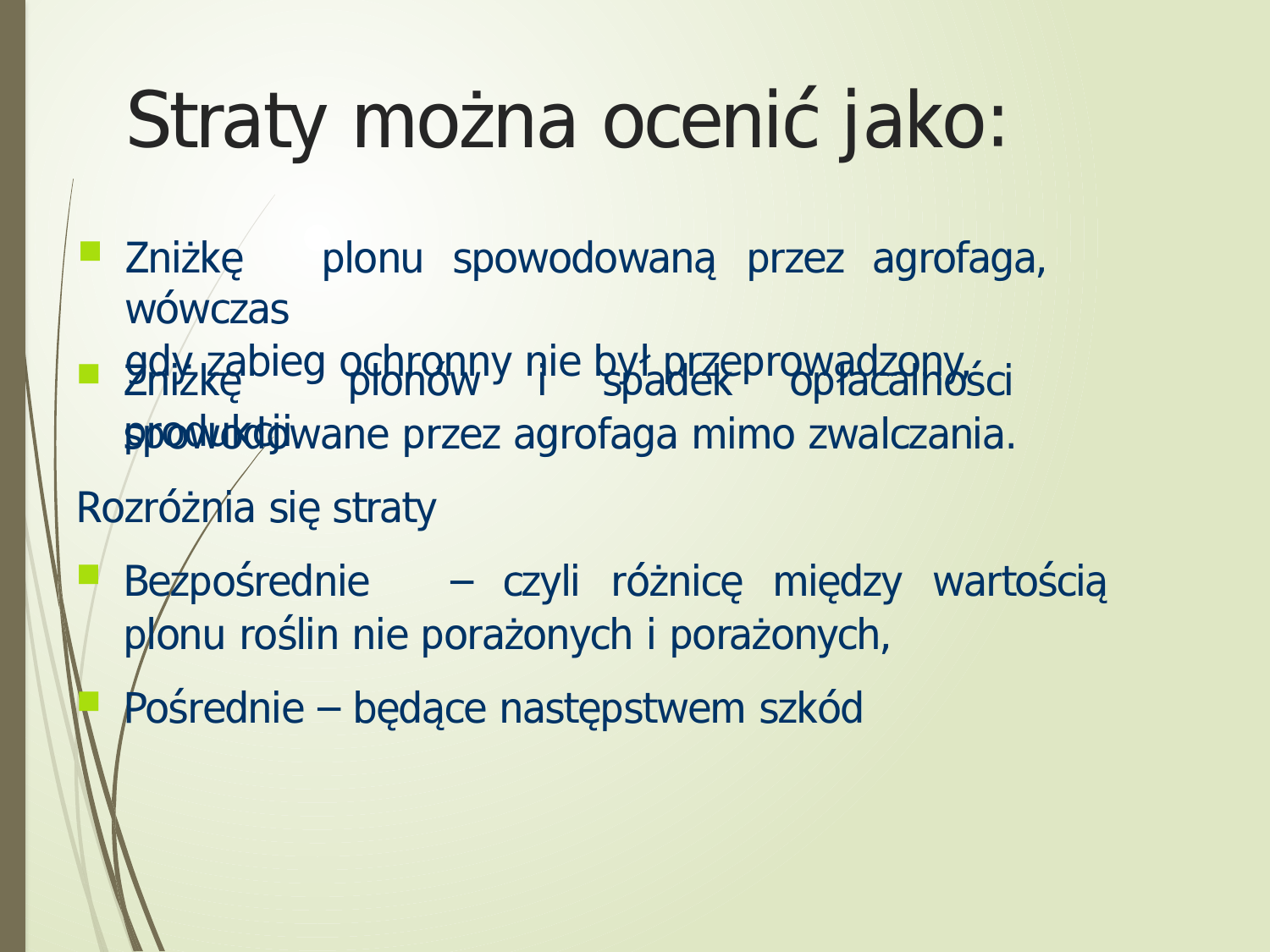

Straty można ocenić jako:
Zniżkę	plonu	spowodowaną	przez	agrofaga,	wówczas
gdy zabieg ochronny nie był przeprowadzony,
Zniżkę	plonów	i	spadek	opłacalności	produkcji
spowodowane przez agrofaga mimo zwalczania.
Rozróżnia się straty
Bezpośrednie	–	czyli	różnicę	między	wartością	plonu roślin nie porażonych i porażonych,
Pośrednie – będące następstwem szkód